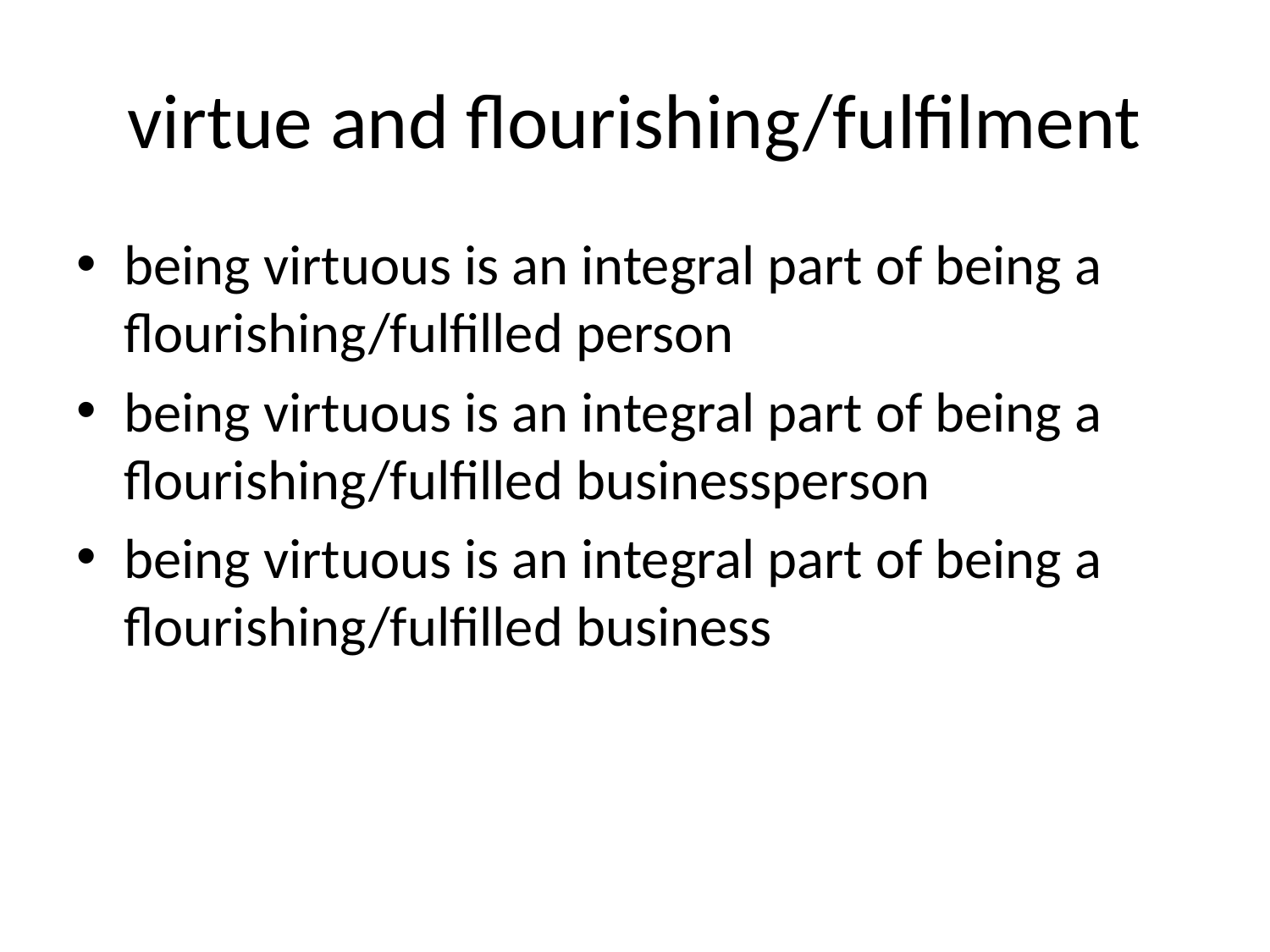

# virtue and flourishing/fulfilment
being virtuous is an integral part of being a flourishing/fulfilled person
being virtuous is an integral part of being a flourishing/fulfilled businessperson
being virtuous is an integral part of being a flourishing/fulfilled business